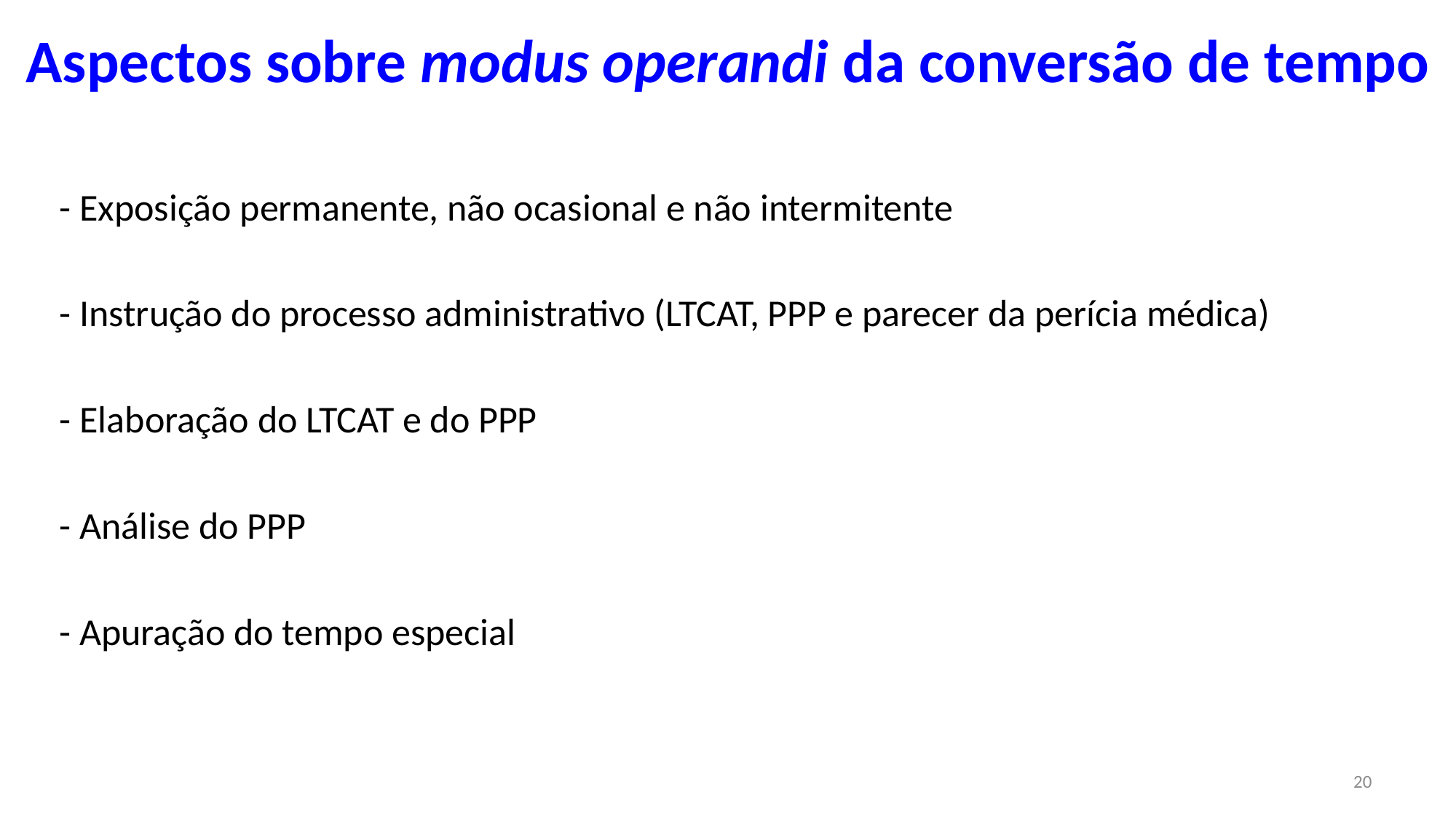

# Aspectos sobre modus operandi da conversão de tempo
- Exposição permanente, não ocasional e não intermitente

- Instrução do processo administrativo (LTCAT, PPP e parecer da perícia médica)

- Elaboração do LTCAT e do PPP

- Análise do PPP

- Apuração do tempo especial
20